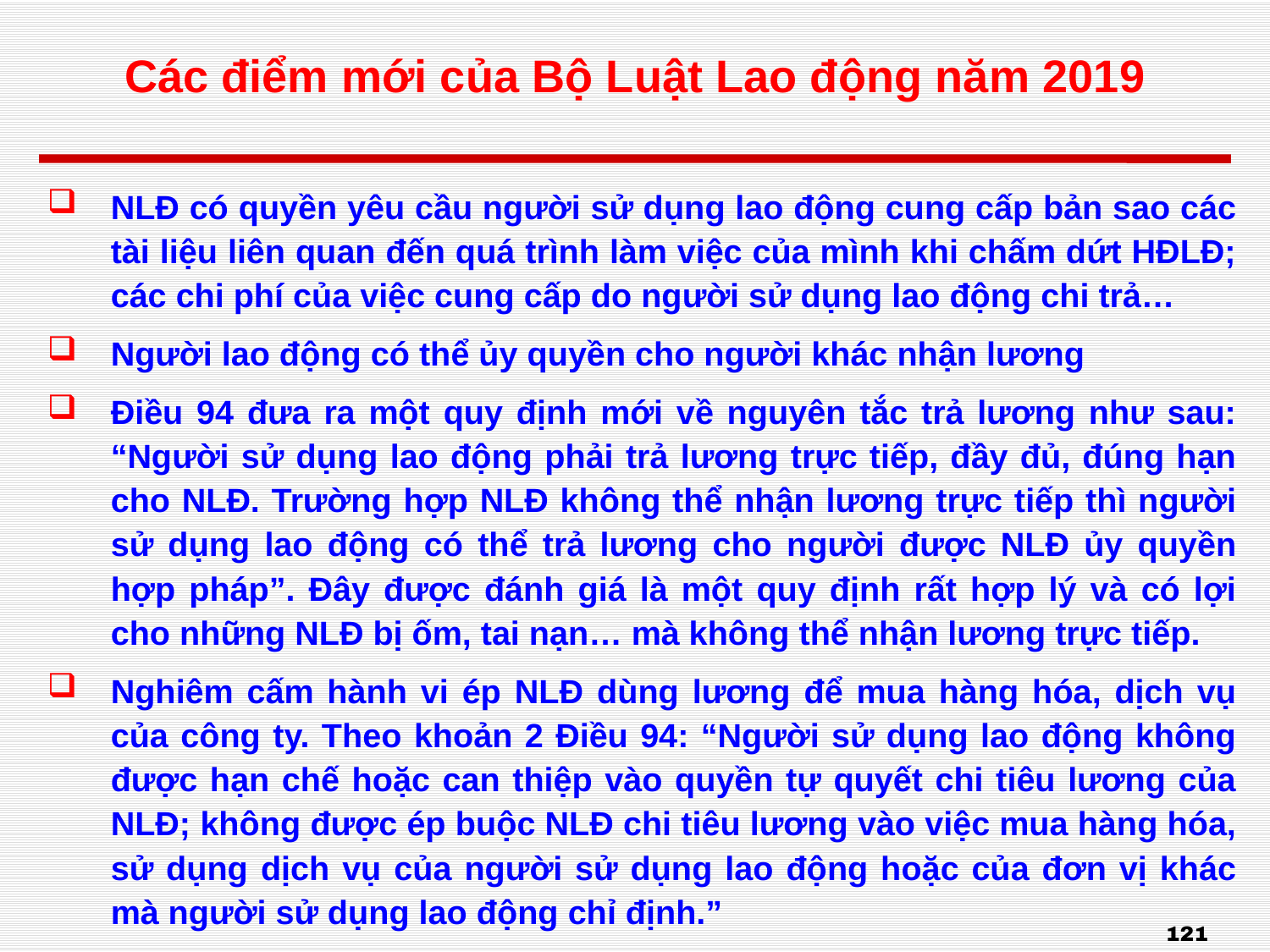

# Các điểm mới của Bộ Luật Lao động năm 2019
NLĐ có quyền yêu cầu người sử dụng lao động cung cấp bản sao các tài liệu liên quan đến quá trình làm việc của mình khi chấm dứt HĐLĐ; các chi phí của việc cung cấp do người sử dụng lao động chi trả…
Người lao động có thể ủy quyền cho người khác nhận lương
Điều 94 đưa ra một quy định mới về nguyên tắc trả lương như sau: “Người sử dụng lao động phải trả lương trực tiếp, đầy đủ, đúng hạn cho NLĐ. Trường hợp NLĐ không thể nhận lương trực tiếp thì người sử dụng lao động có thể trả lương cho người được NLĐ ủy quyền hợp pháp”. Đây được đánh giá là một quy định rất hợp lý và có lợi cho những NLĐ bị ốm, tai nạn… mà không thể nhận lương trực tiếp.
Nghiêm cấm hành vi ép NLĐ dùng lương để mua hàng hóa, dịch vụ của công ty. Theo khoản 2 Điều 94: “Người sử dụng lao động không được hạn chế hoặc can thiệp vào quyền tự quyết chi tiêu lương của NLĐ; không được ép buộc NLĐ chi tiêu lương vào việc mua hàng hóa, sử dụng dịch vụ của người sử dụng lao động hoặc của đơn vị khác mà người sử dụng lao động chỉ định.”